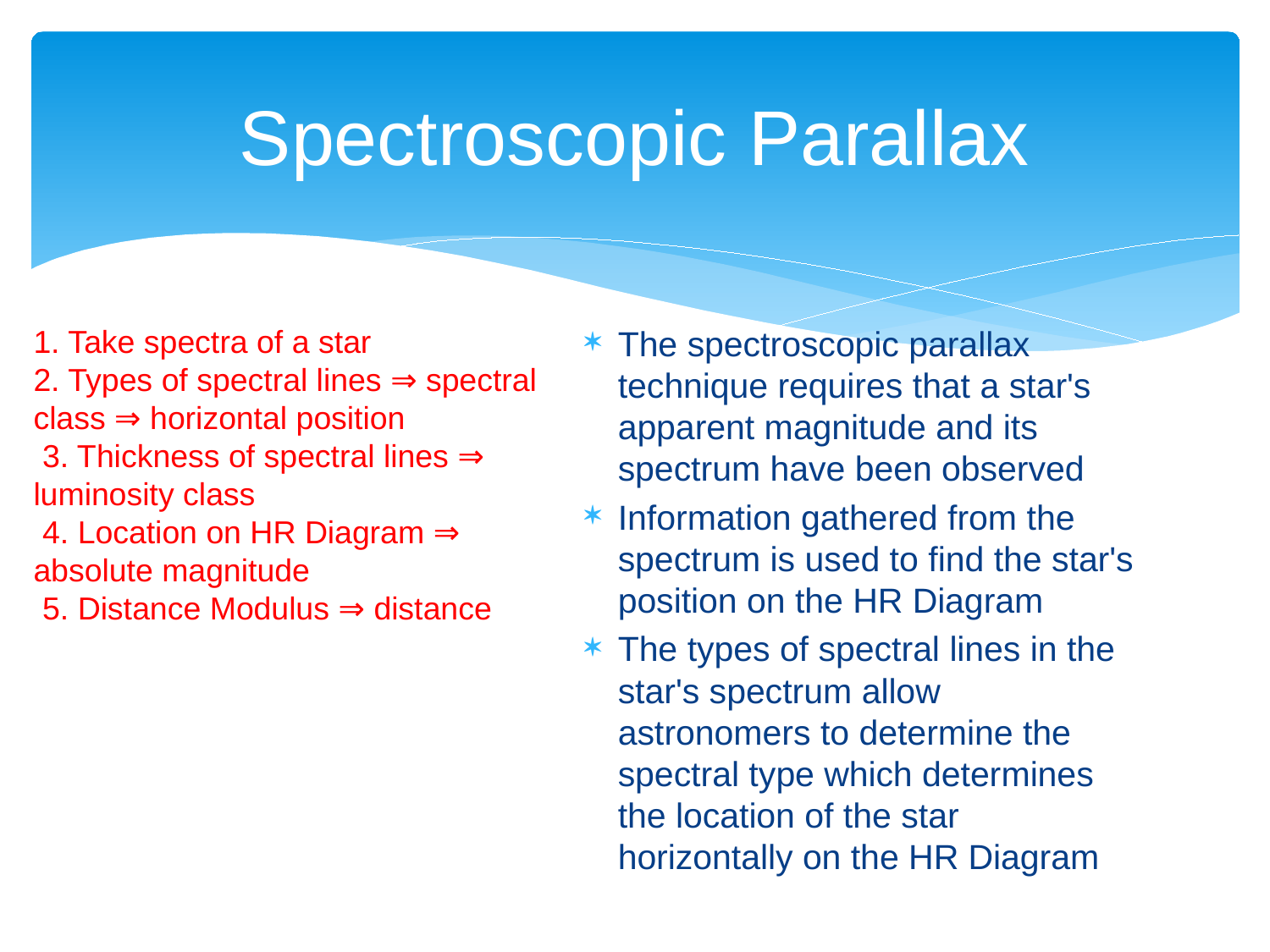

# Spectroscopic Parallax
1. Take spectra of a star
2. Types of spectral lines ⇒ spectral class ⇒ horizontal position
 3. Thickness of spectral lines ⇒ luminosity class
 4. Location on HR Diagram ⇒ absolute magnitude
 5. Distance Modulus ⇒ distance
The spectroscopic parallax technique requires that a star's apparent magnitude and its spectrum have been observed
Information gathered from the spectrum is used to find the star's position on the HR Diagram
The types of spectral lines in the star's spectrum allow astronomers to determine the spectral type which determines the location of the star horizontally on the HR Diagram